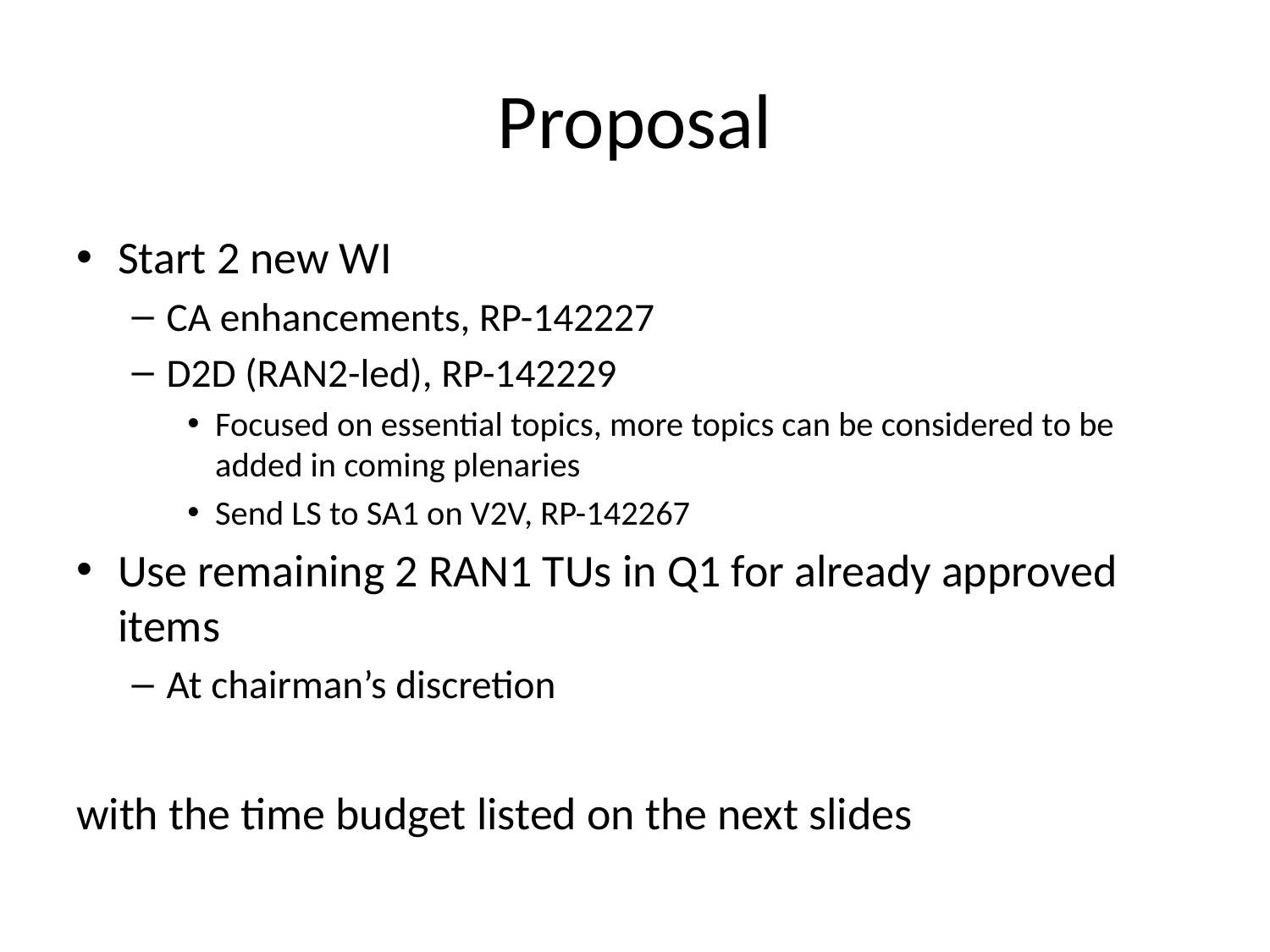

# Proposal
Start 2 new WI
CA enhancements, RP-142227
D2D (RAN2-led), RP-142229
Focused on essential topics, more topics can be considered to be added in coming plenaries
Send LS to SA1 on V2V, RP-142267
Use remaining 2 RAN1 TUs in Q1 for already approved items
At chairman’s discretion

with the time budget listed on the next slides